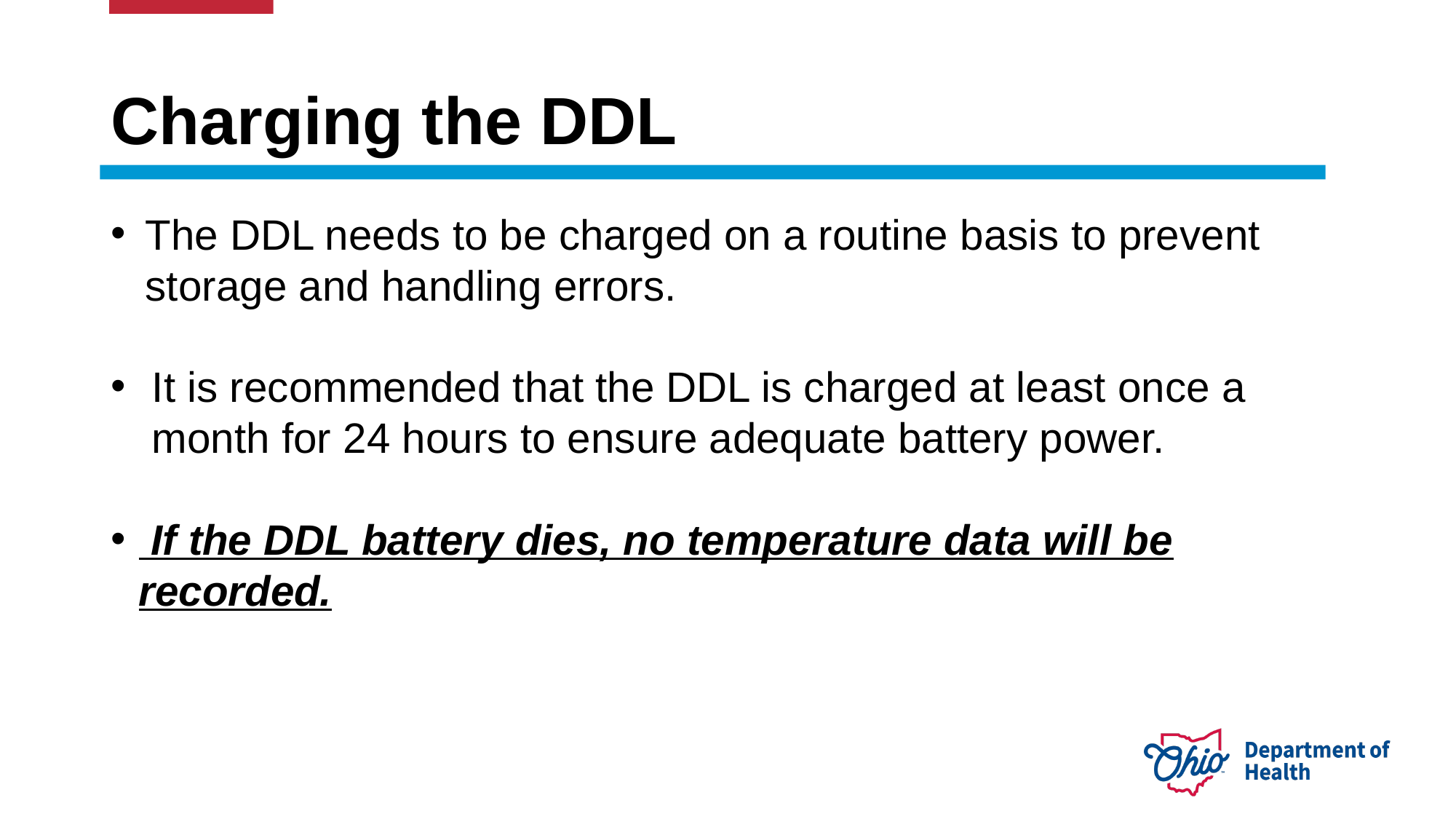

# Charging the DDL

The DDL needs to be charged on a routine basis to prevent storage and handling errors.

It is recommended that the DDL is charged at least once a month for 24 hours to ensure adequate battery power.

 If the DDL battery dies, no temperature data will be recorded.